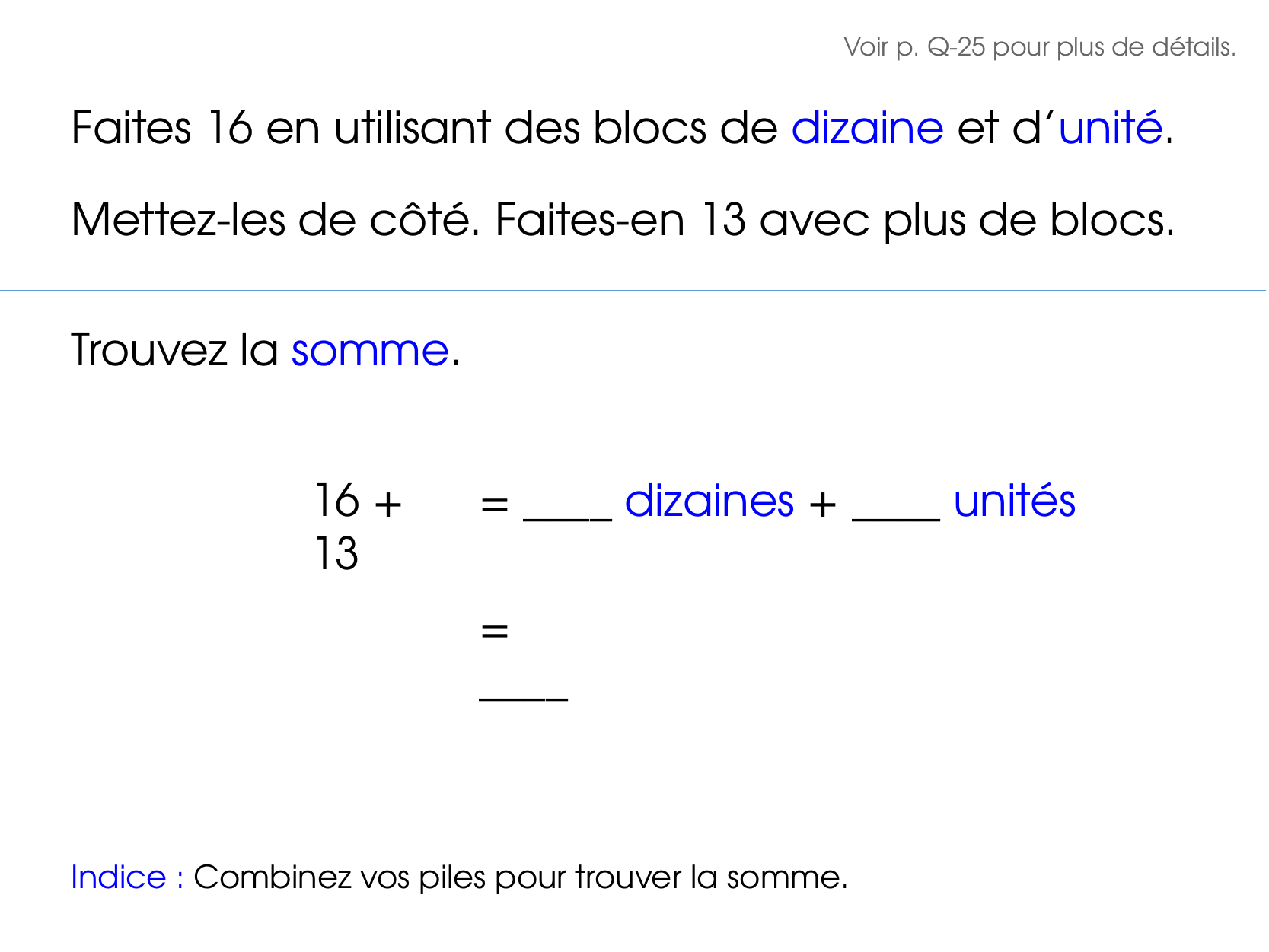

Voir p. Q-25 pour plus de détails.
Faites 16 en utilisant des blocs de dizaine et d’unité.
Mettez-les de côté. Faites-en 13 avec plus de blocs.
Trouvez la somme.
16 + 13
= ____ dizaines + ____ unités
= ____
Indice : Combinez vos piles pour trouver la somme.